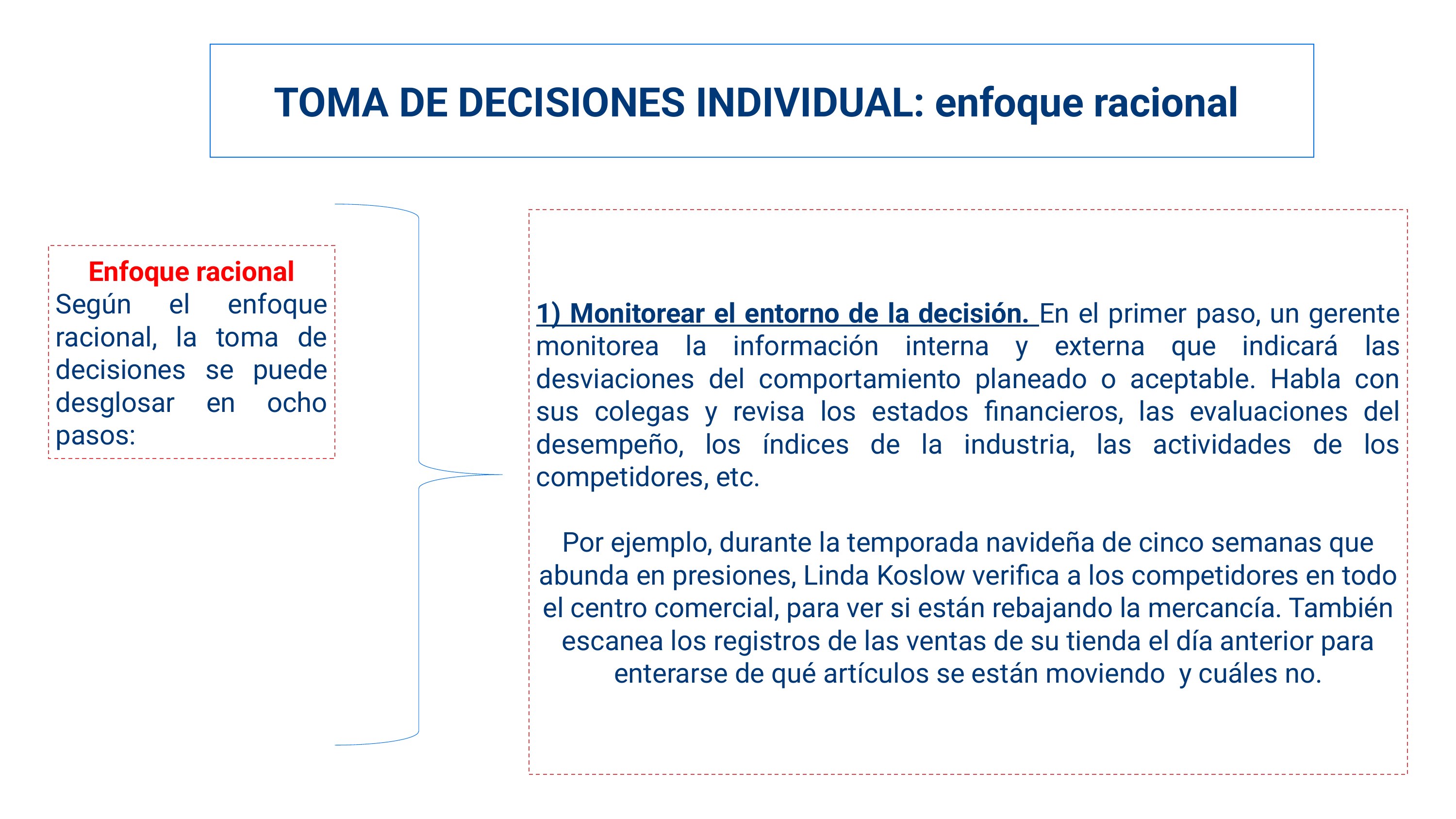

TOMA DE DECISIONES INDIVIDUAL: enfoque racional

1) Monitorear el entorno de la decisión. En el primer paso, un gerente monitorea la información interna y externa que indicará las desviaciones del comportamiento planeado o aceptable. Habla con sus colegas y revisa los estados financieros, las evaluaciones del desempeño, los índices de la industria, las actividades de los competidores, etc.

Por ejemplo, durante la temporada navideña de cinco semanas que
abunda en presiones, Linda Koslow verifica a los competidores en todo el centro comercial, para ver si están rebajando la mercancía. También escanea los registros de las ventas de su tienda el día anterior para enterarse de qué artículos se están moviendo  y cuáles no.
Enfoque racional
Según el enfoque racional, la toma de decisiones se puede desglosar en ocho pasos: